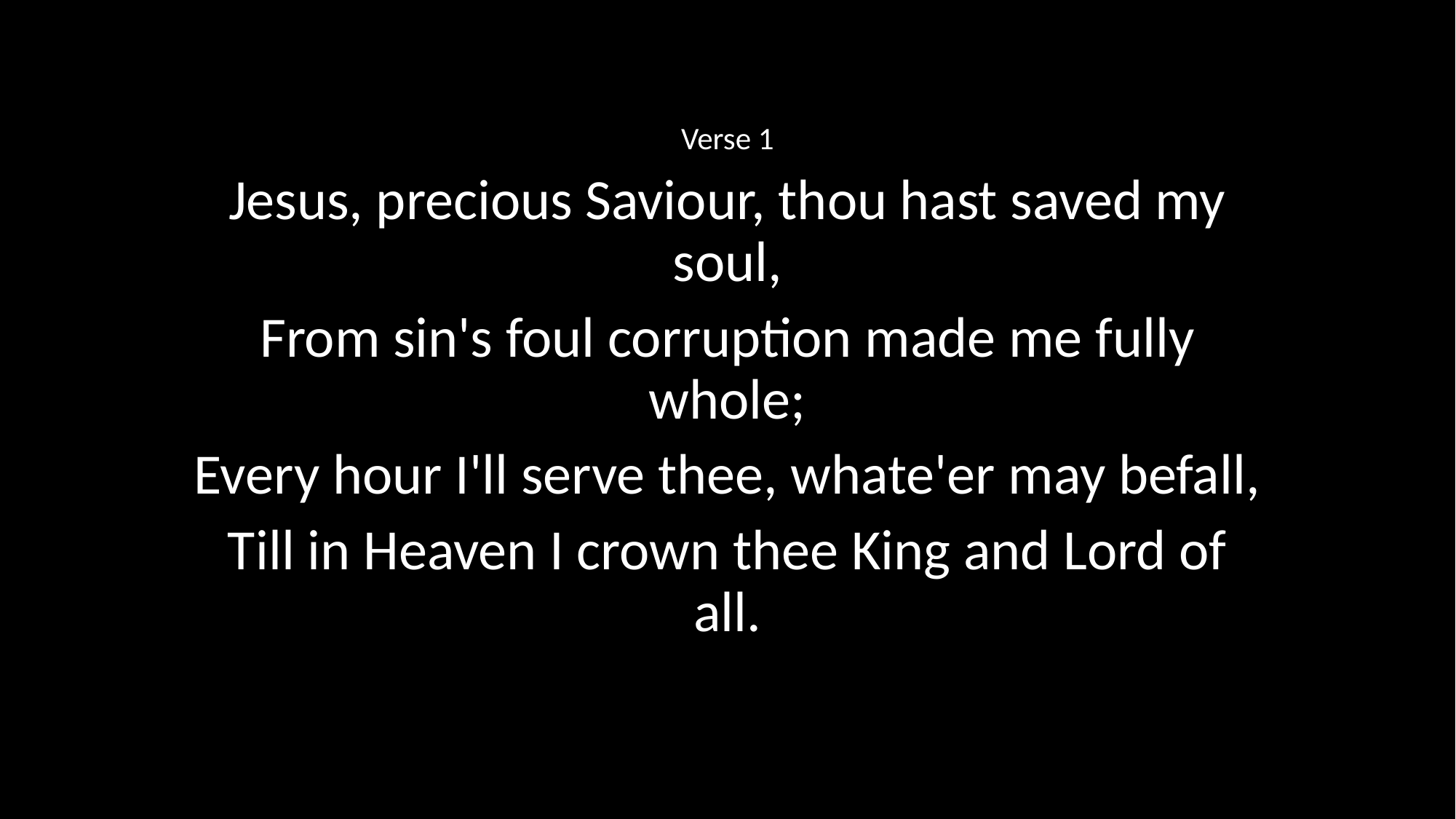

Verse 1
Jesus, precious Saviour, thou hast saved my soul,
From sin's foul corruption made me fully whole;
Every hour I'll serve thee, whate'er may befall,
Till in Heaven I crown thee King and Lord of all.